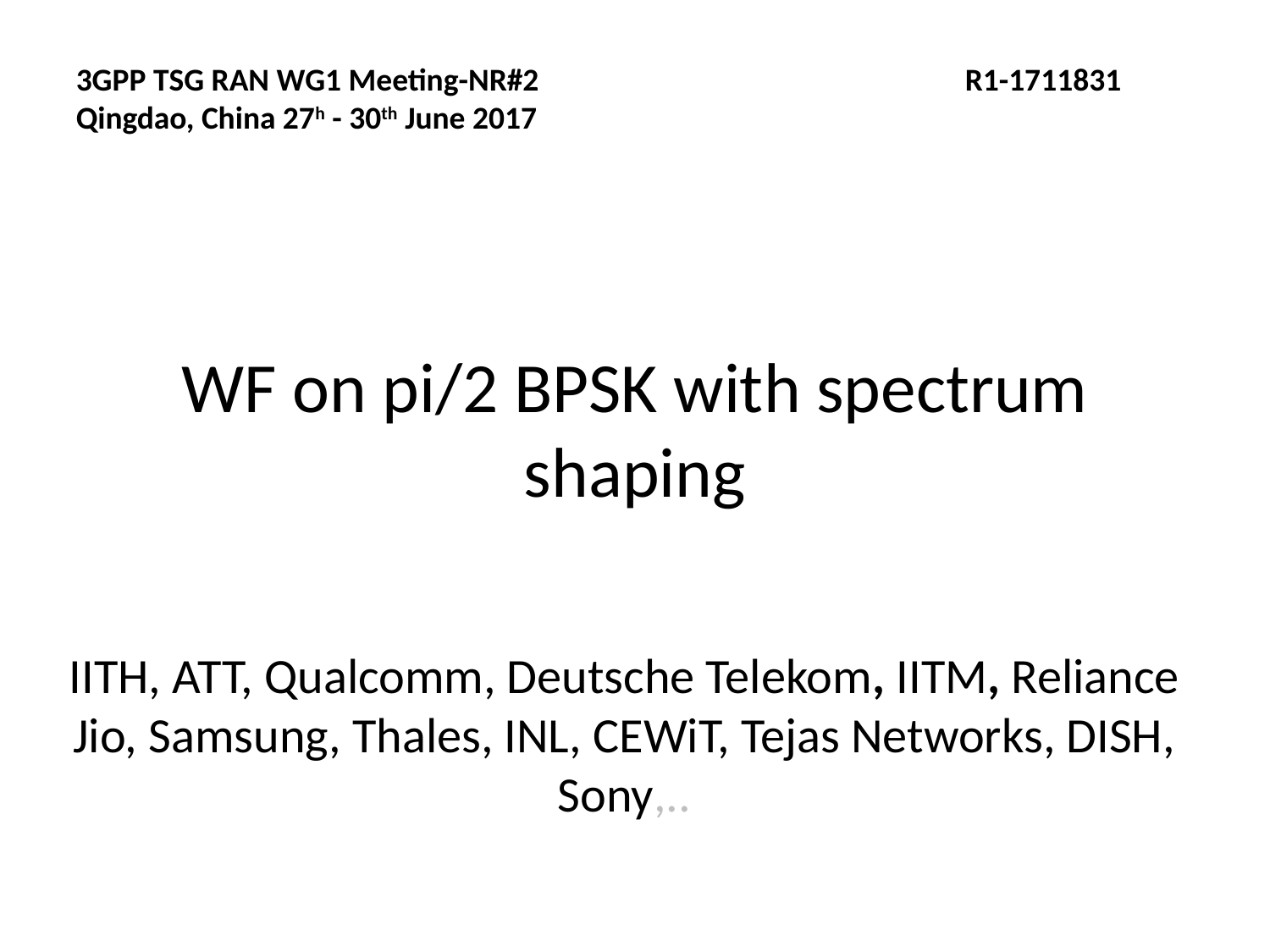

3GPP TSG RAN WG1 Meeting-NR#2				R1-1711831
Qingdao, China 27h - 30th June 2017
WF on pi/2 BPSK with spectrum shaping

IITH, ATT, Qualcomm, Deutsche Telekom, IITM, Reliance Jio, Samsung, Thales, INL, CEWiT, Tejas Networks, DISH, Sony,..